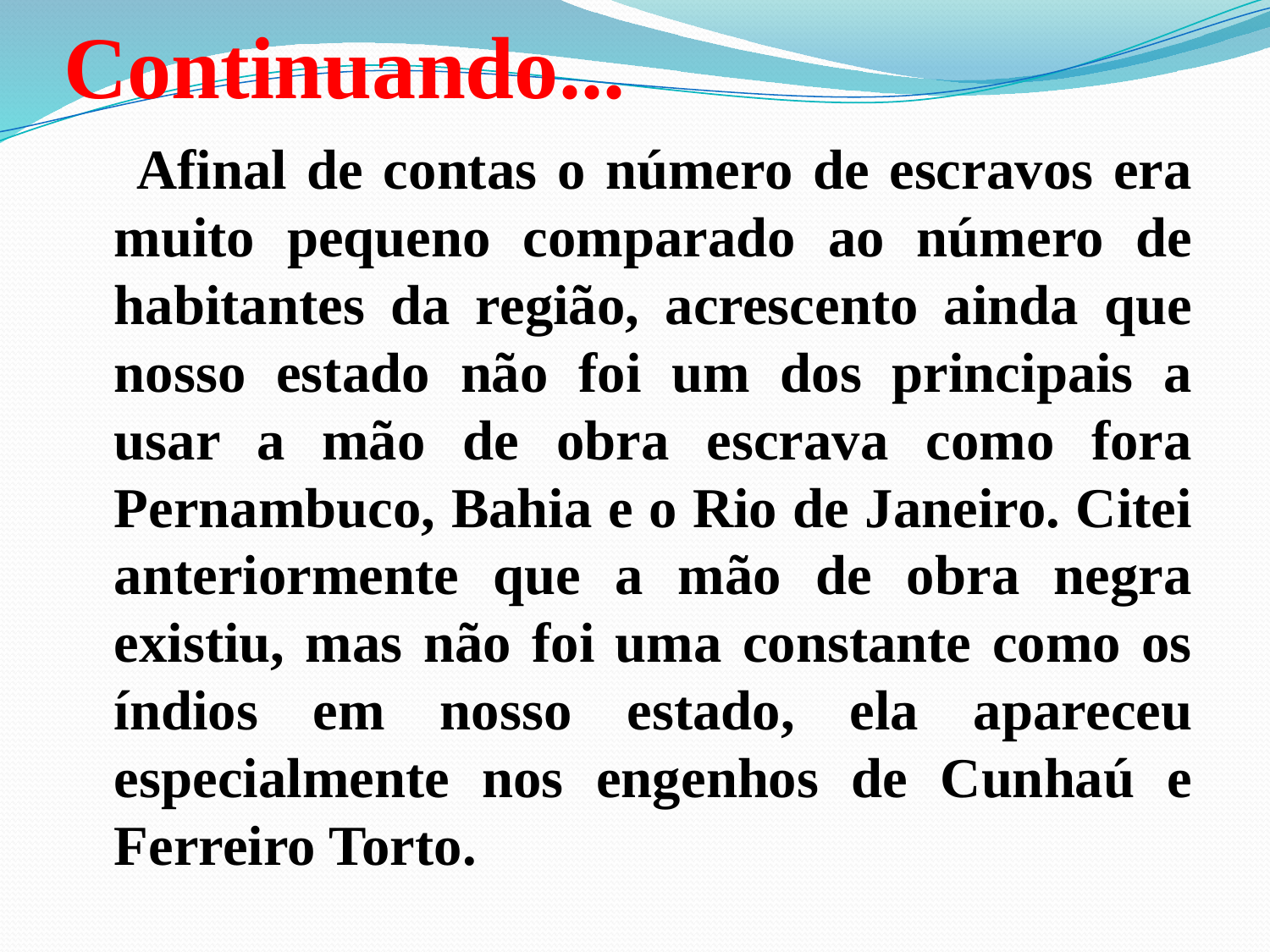

# Continuando...
   Afinal de contas o número de escravos era muito pequeno comparado ao número de habitantes da região, acrescento ainda que nosso estado não foi um dos principais a usar a mão de obra escrava como fora Pernambuco, Bahia e o Rio de Janeiro. Citei anteriormente que a mão de obra negra existiu, mas não foi uma constante como os índios em nosso estado, ela apareceu especialmente nos engenhos de Cunhaú e Ferreiro Torto.